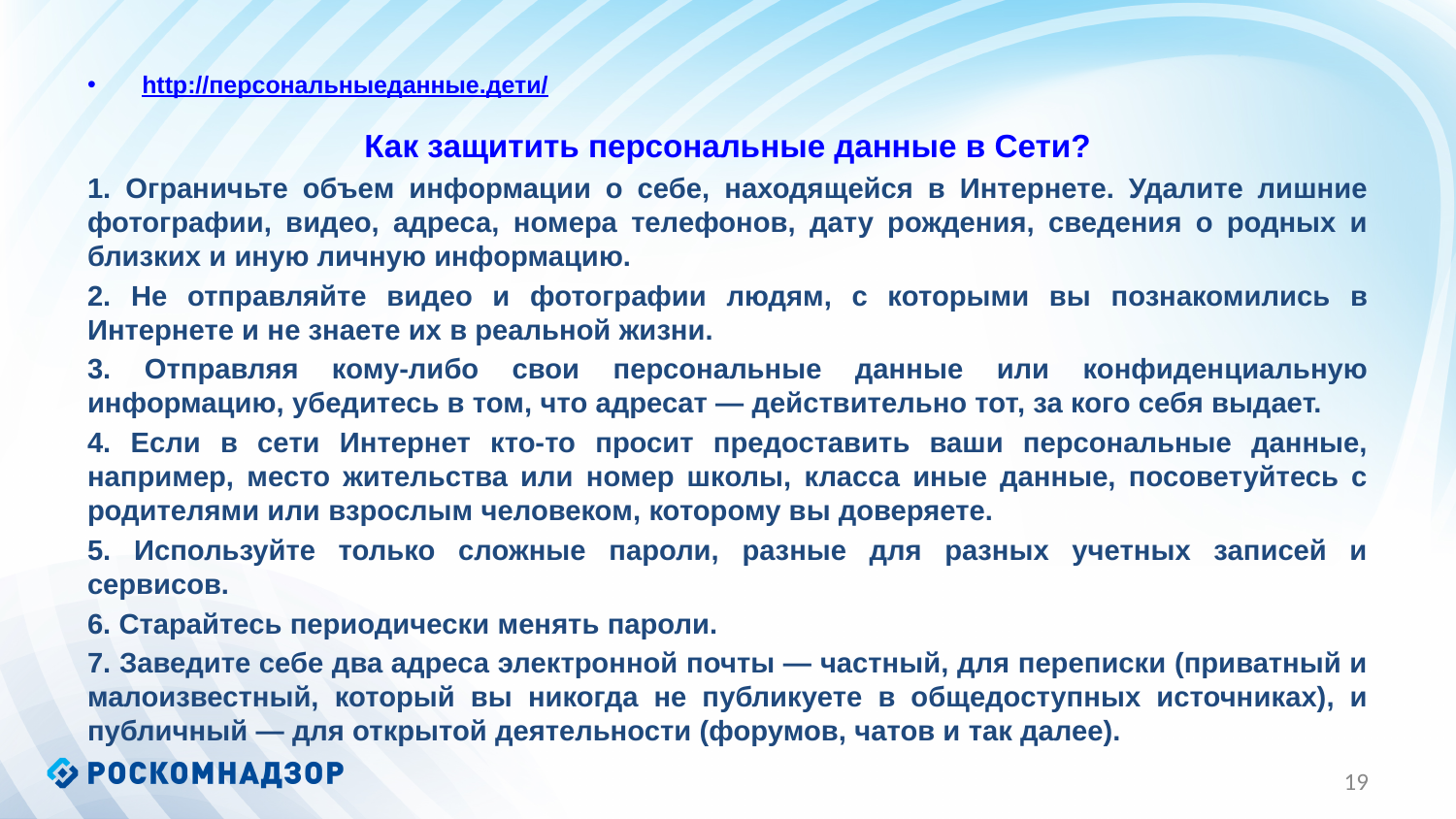

http://персональныеданные.дети/

Как защитить персональные данные в Сети?
1. Ограничьте объем информации о себе, находящейся в Интернете. Удалите лишние фотографии, видео, адреса, номера телефонов, дату рождения, сведения о родных и близких и иную личную информацию.
2. Не отправляйте видео и фотографии людям, с которыми вы познакомились в Интернете и не знаете их в реальной жизни.
3. Отправляя кому-либо свои персональные данные или конфиденциальную информацию, убедитесь в том, что адресат — действительно тот, за кого себя выдает.
4. Если в сети Интернет кто-то просит предоставить ваши персональные данные, например, место жительства или номер школы, класса иные данные, посоветуйтесь с родителями или взрослым человеком, которому вы доверяете.
5. Используйте только сложные пароли, разные для разных учетных записей и сервисов.
6. Старайтесь периодически менять пароли.
7. Заведите себе два адреса электронной почты — частный, для переписки (приватный и малоизвестный, который вы никогда не публикуете в общедоступных источниках), и публичный — для открытой деятельности (форумов, чатов и так далее).

19